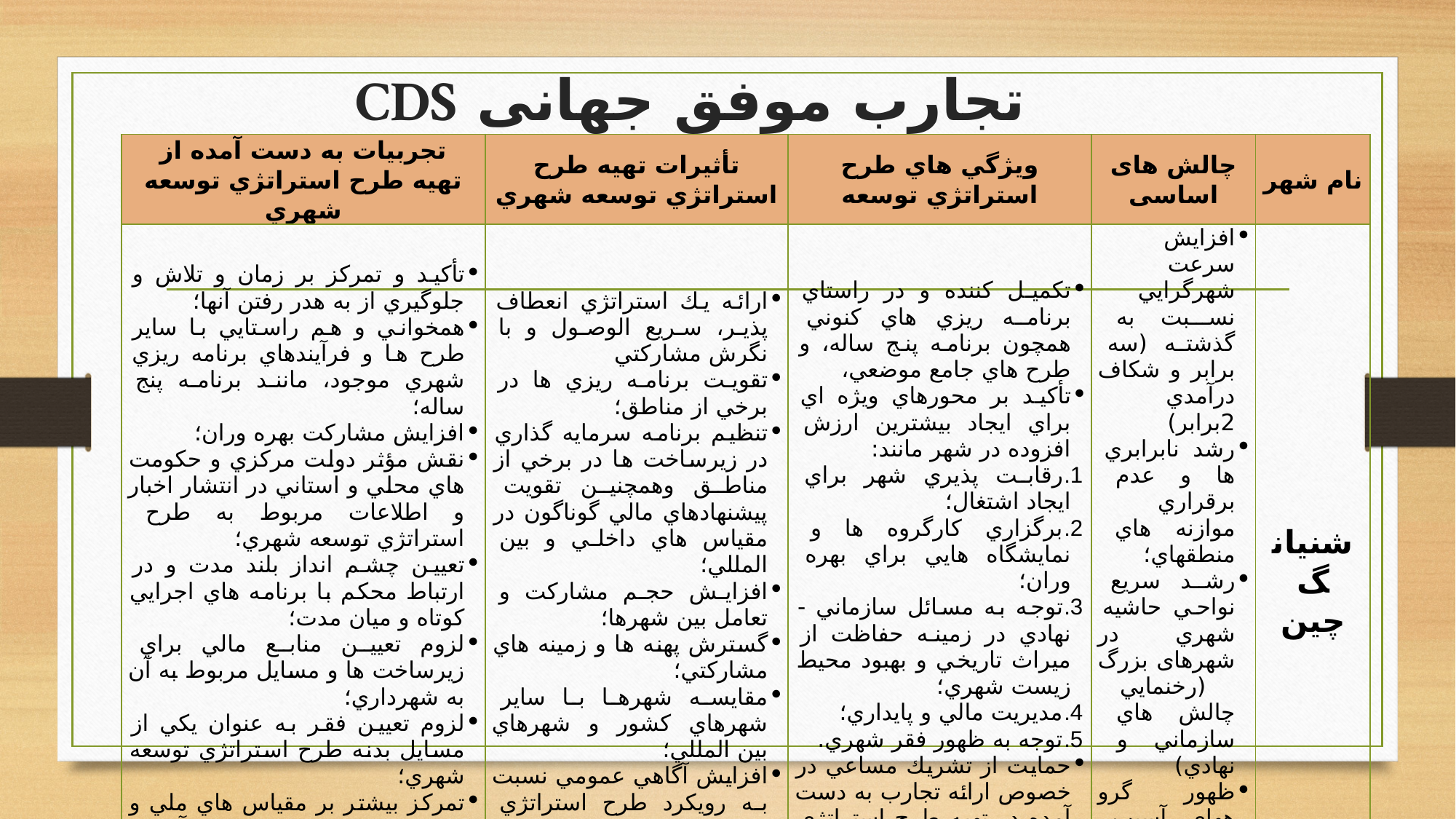

# تجارب موفق جهانی CDS
| تجربيات به دست آمده از تهيه طرح استراتژي توسعه شهري | تأثيرات تهيه طرح استراتژي توسعه شهري | ويژگي هاي طرح استراتژي توسعه | چالش های اساسی | نام شهر |
| --- | --- | --- | --- | --- |
| تأكيد و تمركز بر زمان و تلاش و جلوگيري از به هدر رفتن آنها؛ همخواني و هم راستايي با ساير طرح ها و فرآيندهاي برنامه ريزي شهري موجود، مانند برنامه پنج ساله؛ افزايش مشاركت بهره وران؛ نقش مؤثر دولت مركزي و حكومت هاي محلي و استاني در انتشار اخبار و اطلاعات مربوط به طرح استراتژي توسعه شهري؛ تعيين چشم انداز بلند مدت و در ارتباط محكم با برنامه هاي اجرايي كوتاه و ميان مدت؛ لزوم تعيين منابع مالي براي زيرساخت ها و مسايل مربوط به آن به شهرداري؛ لزوم تعيين فقر به عنوان يكي از مسايل بدنه طرح استراتژي توسعه شهري؛ تمركز بيشتر بر مقياس هاي ملي و بين المللي براي حمايت هاي آتي از طرح استراتژي توسعه شهري | ارائه يك استراتژي انعطاف پذير، سريع الوصول و با نگرش مشاركتي تقويت برنامه ريزي ها در برخي از مناطق؛ تنظيم برنامه سرمايه گذاري در زيرساخت ها در برخي از مناطق وهمچنين تقويت پيشنهادهاي مالي گوناگون در مقياس هاي داخلي و بين المللي؛ افزايش حجم مشاركت و تعامل بين شهرها؛ گسترش پهنه ها و زمينه هاي مشاركتي؛ مقايسه شهرها با ساير شهرهاي كشور و شهرهاي بين المللي؛ افزايش آگاهي عمومي نسبت به رويكرد طرح استراتژي توسعه شهري | تكميل كننده و در راستاي برنامه ريزي هاي كنوني همچون برنامه پنج ساله، و طرح هاي جامع موضعي، تأكيد بر محورهاي ويژه اي براي ايجاد بيشترين ارزش افزوده در شهر مانند: رقابت پذيري شهر براي ايجاد اشتغال؛ برگزاري كارگروه ها و نمايشگاه هايي براي بهره وران؛ توجه به مسائل سازماني - نهادي در زمينه حفاظت از ميراث تاريخي و بهبود محيط زيست شهري؛ مديريت مالي و پايداري؛ توجه به ظهور فقر شهري. حمايت از تشريك مساعي در خصوص ارائه تجارب به دست آمده در تهيه طرح استراتژي توسعه شهري در شهر و منطقه هاي چين. | افزايش سرعت شهرگرايي نسبت به گذشته (سه برابر و شكاف درآمدي 2برابر) رشد نابرابري ها و عدم برقراري موازنه هاي منطقهاي؛ رشد سريع نواحي حاشيه شهري در شهرهای بزرگ (رخنمايي چالش هاي سازماني و نهادي) ظهور گرو ههاي آسيب پذير در نواحي شهري و پيرامون شهرها. | شنيانگ چین |